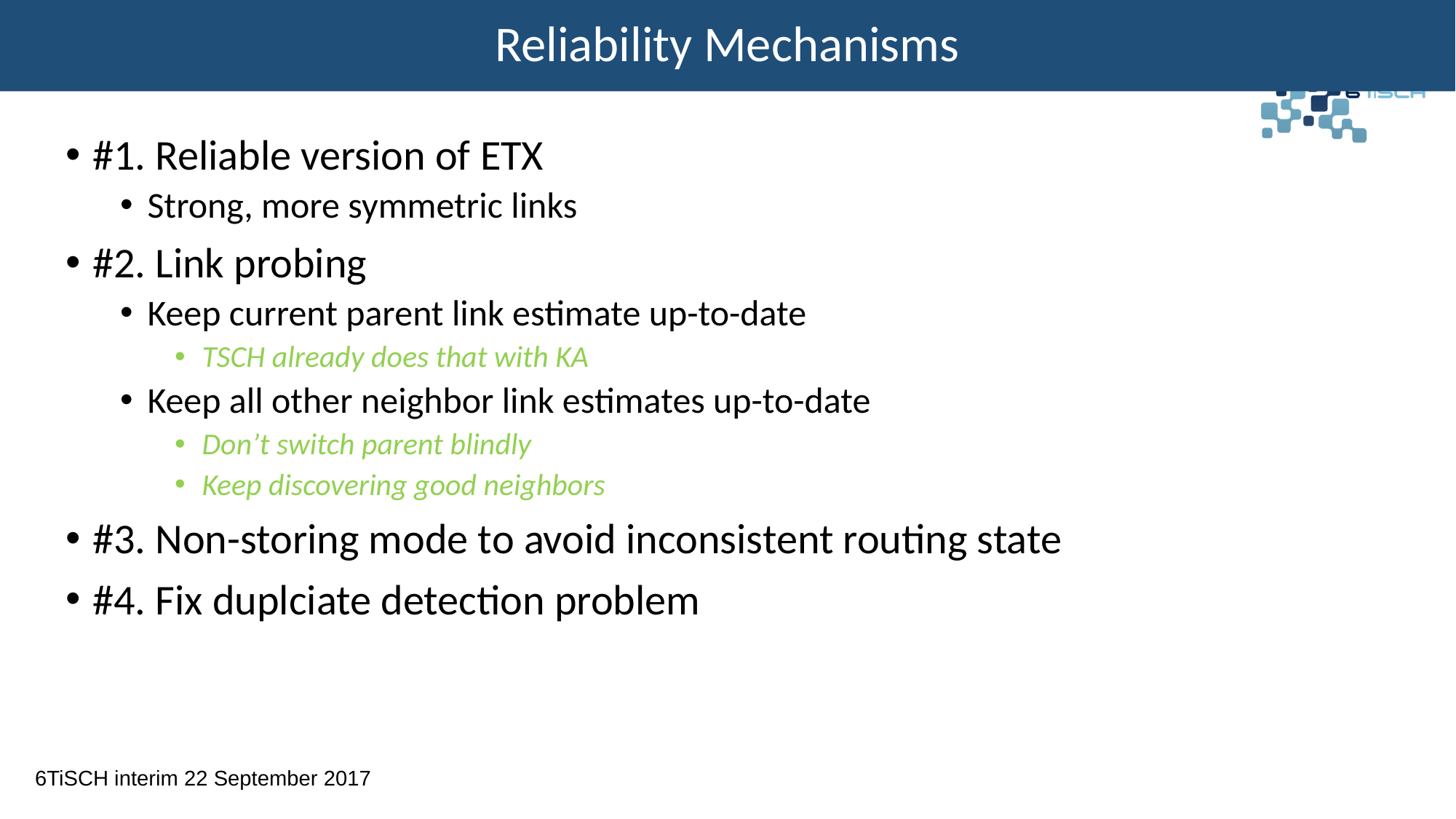

Reliability Mechanisms
#1. Reliable version of ETX
Strong, more symmetric links
#2. Link probing
Keep current parent link estimate up-to-date
TSCH already does that with KA
Keep all other neighbor link estimates up-to-date
Don’t switch parent blindly
Keep discovering good neighbors
#3. Non-storing mode to avoid inconsistent routing state
#4. Fix duplciate detection problem